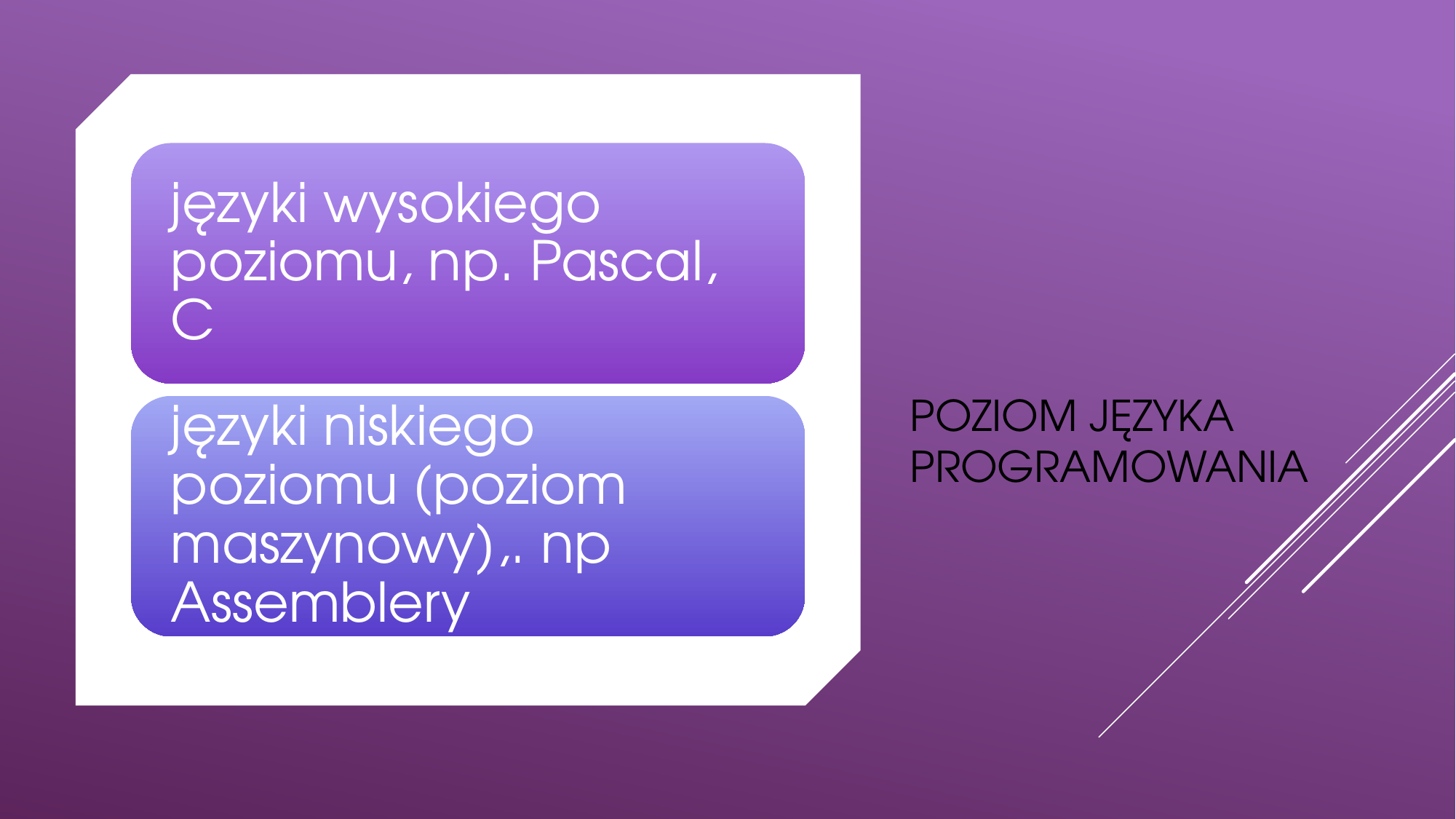

# poziom języka programowania
języki wysokiego poziomu, np. Pascal, C
języki niskiego poziomu (poziom maszynowy),. np Assemblery